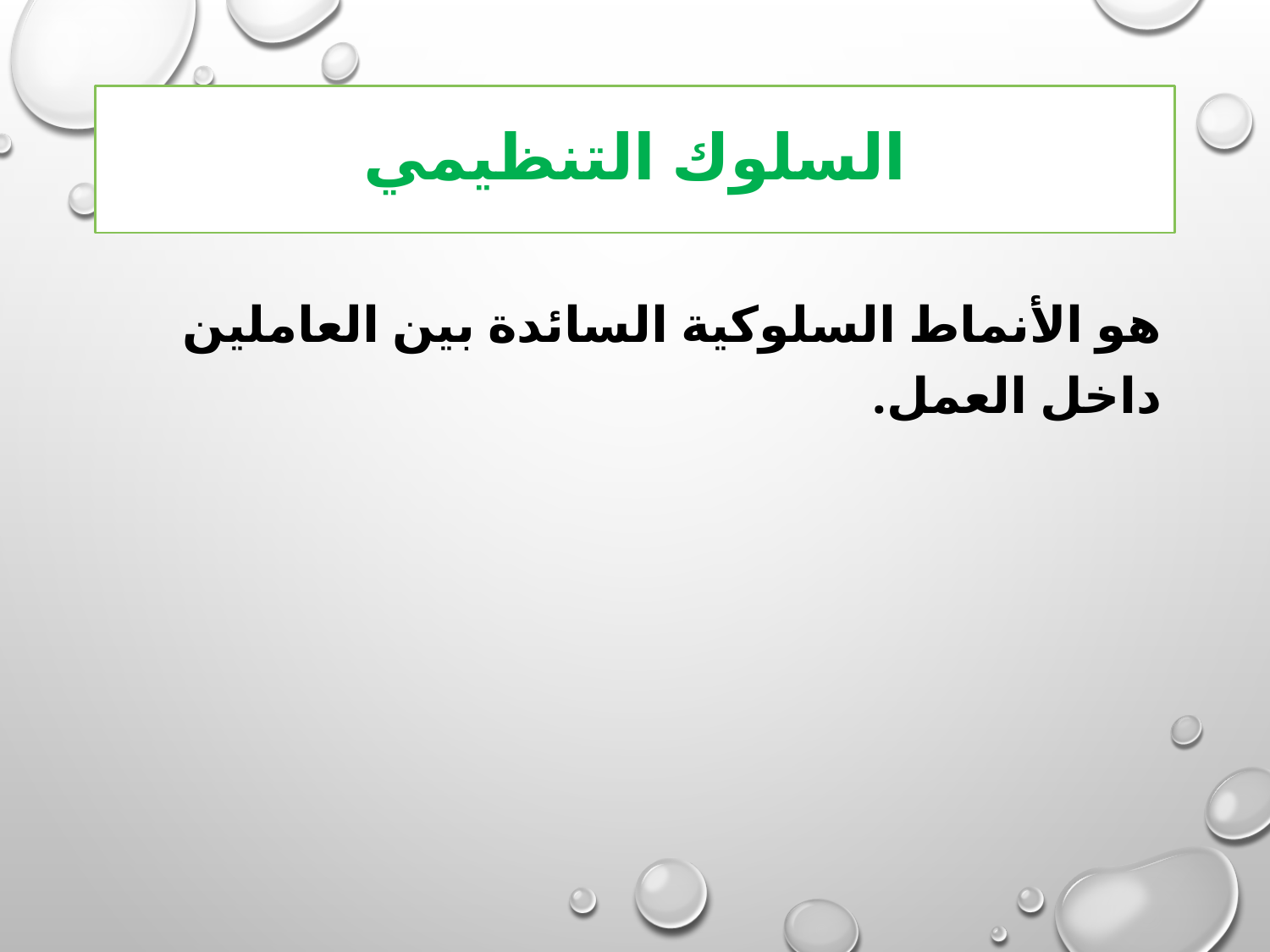

# السلوك التنظيمي
هو الأنماط السلوكية السائدة بين العاملين داخل العمل.